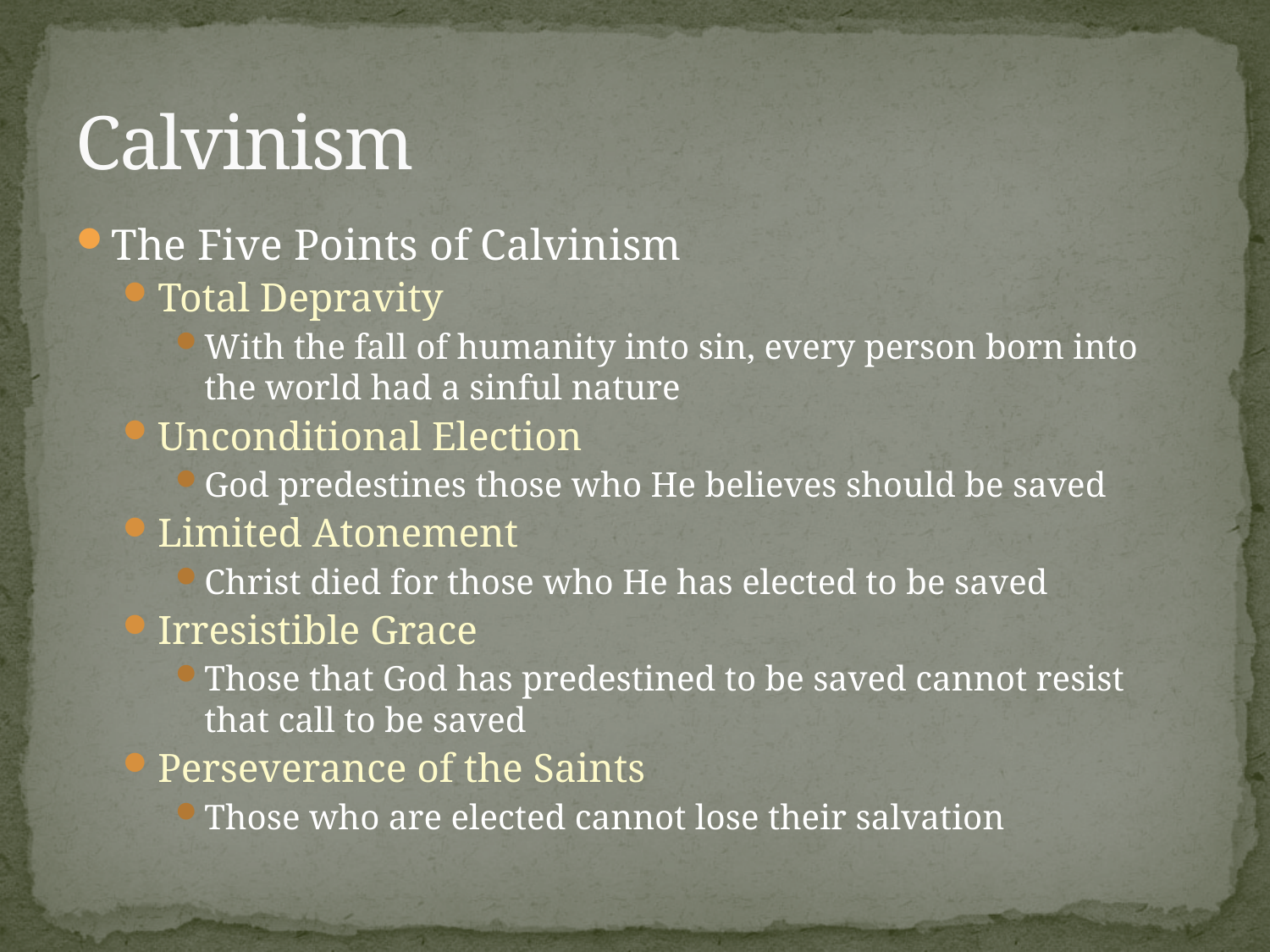

# Calvinism
The Five Points of Calvinism
Total Depravity
With the fall of humanity into sin, every person born into the world had a sinful nature
Unconditional Election
God predestines those who He believes should be saved
Limited Atonement
Christ died for those who He has elected to be saved
Irresistible Grace
Those that God has predestined to be saved cannot resist that call to be saved
Perseverance of the Saints
Those who are elected cannot lose their salvation